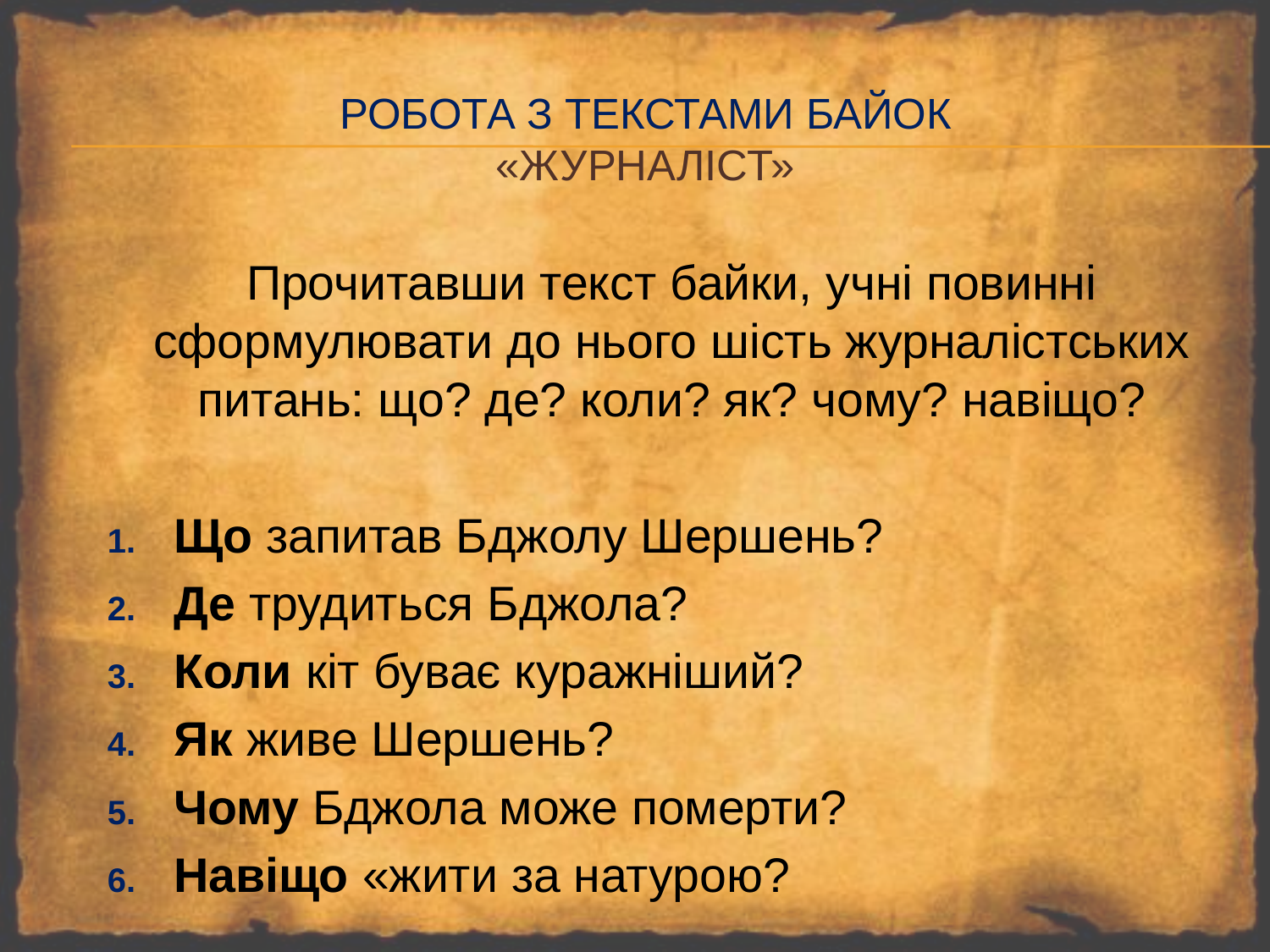

# Робота з текстами байок «журналіст»
Прочитавши текст байки, учні повинні сформулювати до нього шість журналістських питань: що? де? коли? як? чому? навіщо?

Що запитав Бджолу Шершень?
Де трудиться Бджола?
Коли кіт буває куражніший?
Як живе Шершень?
Чому Бджола може померти?
Навіщо «жити за натурою?